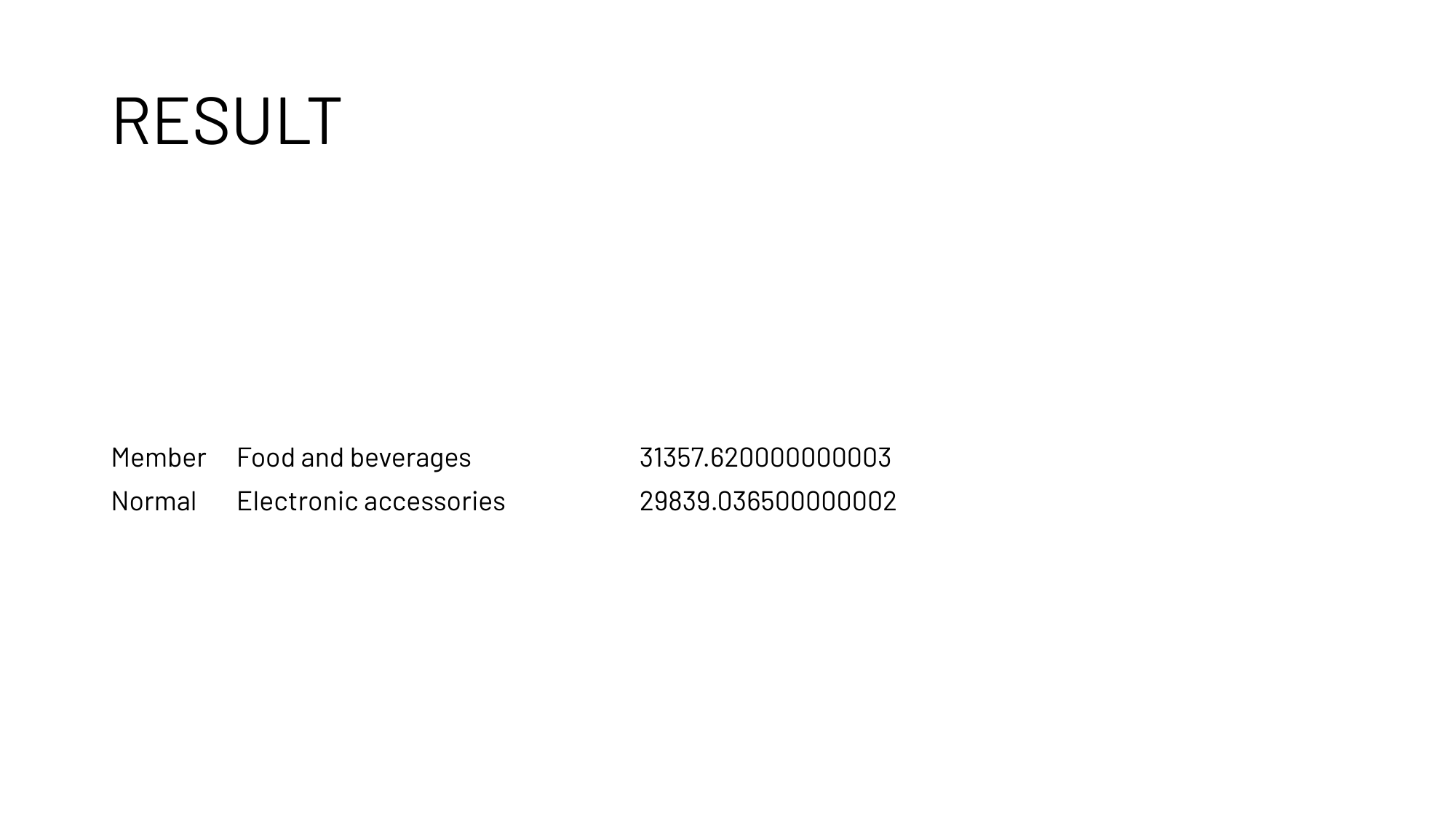

# RESULT
| Member | Food and beverages | 31357.620000000003 |
| --- | --- | --- |
| Normal | Electronic accessories | 29839.036500000002 |